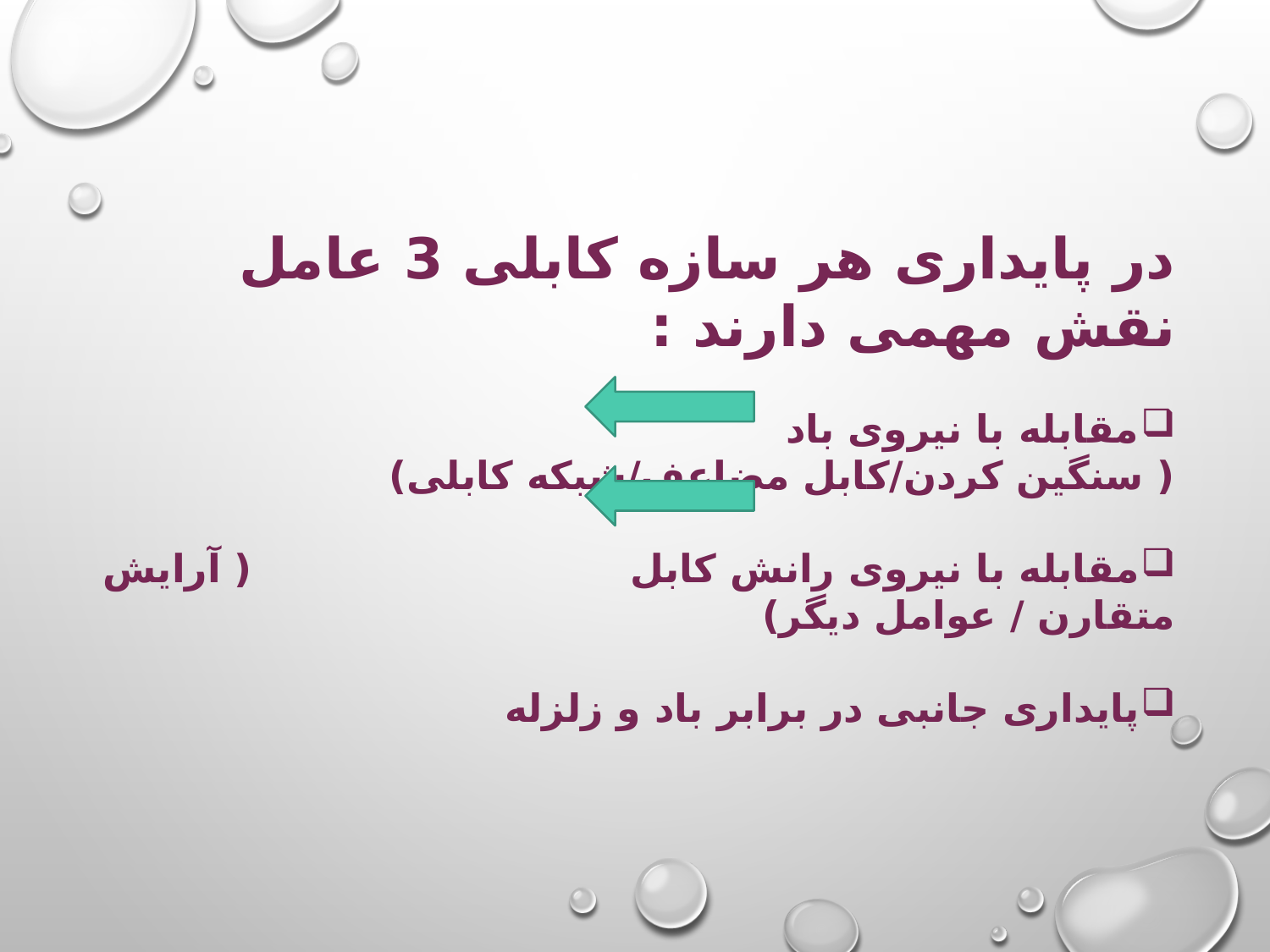

در پایداری هر سازه کابلی 3 عامل نقش مهمی دارند :
مقابله با نیروی باد                                         ( سنگین کردن/کابل مضاعف/شبکه کابلی)
مقابله با نیروی رانش کابل                            ( آرایش متقارن / عوامل دیگر)

پایداری جانبی در برابر باد و زلزله